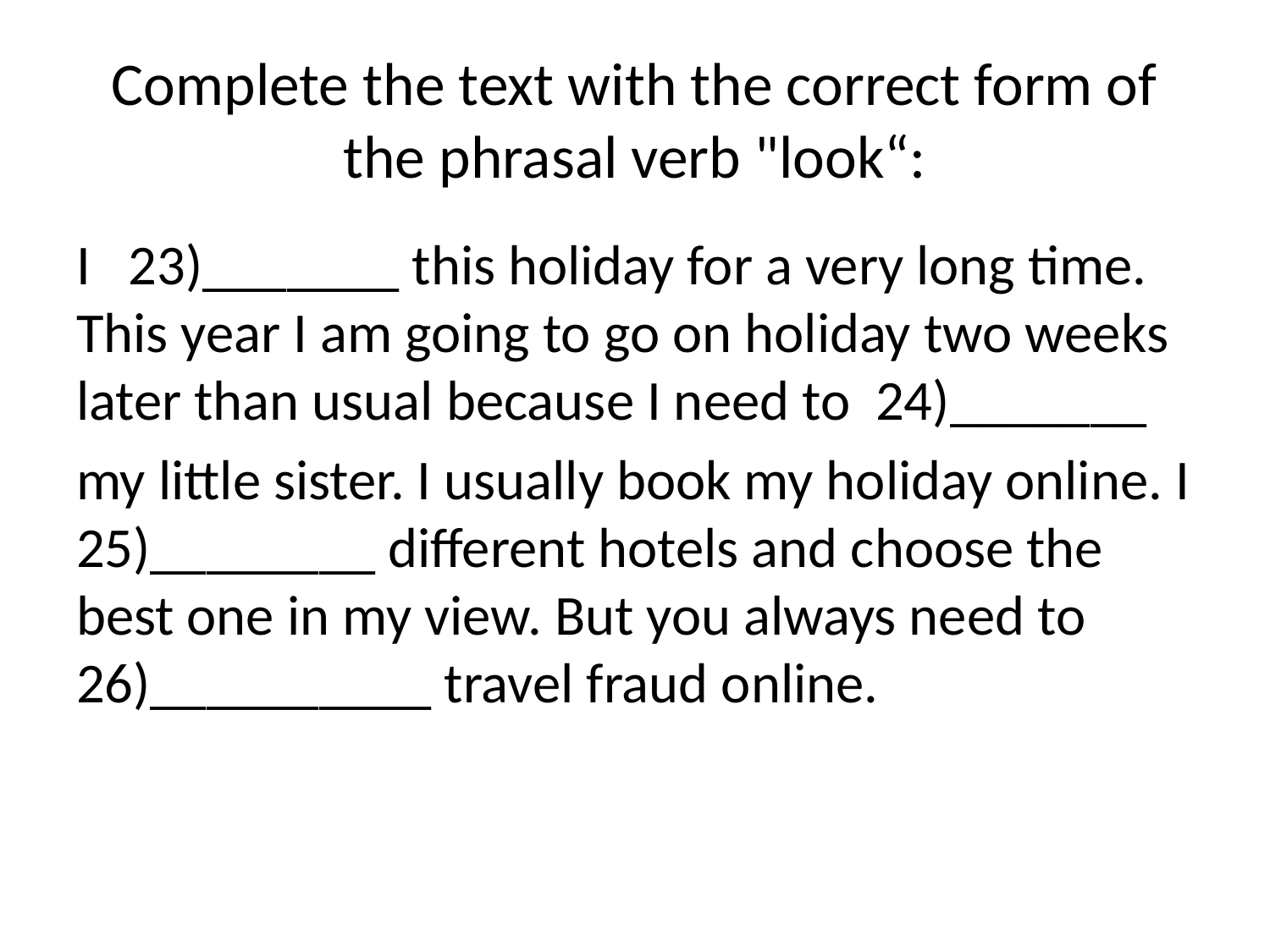

# Complete the text with the correct form of the phrasal verb "look“:
I   23)_______ this holiday for a very long time. This year I am going to go on holiday two weeks later than usual because I need to  24)_______
my little sister. I usually book my holiday online. I 25)________ different hotels and choose the best one in my view. But you always need to 26)__________ travel fraud online.